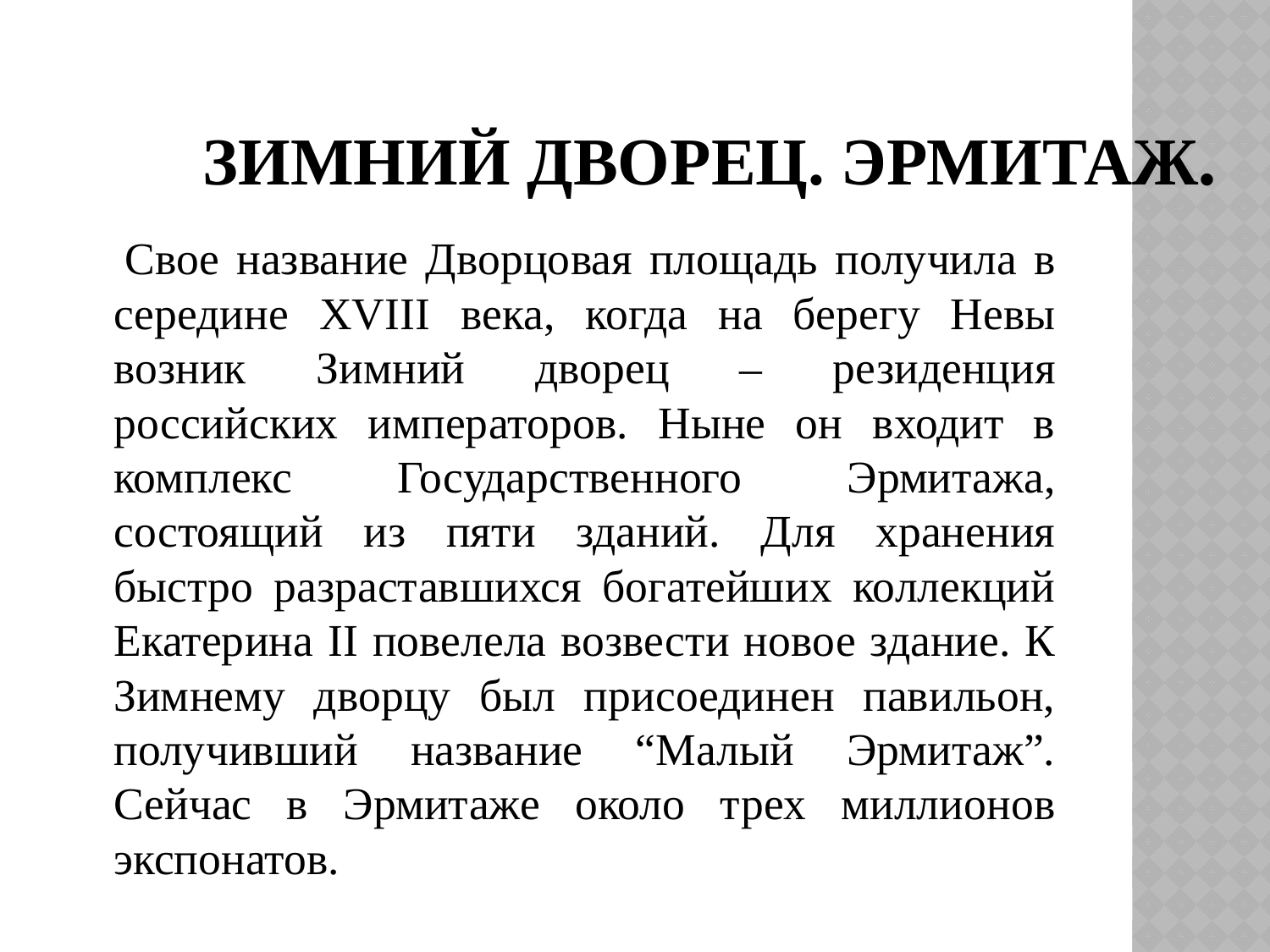

# Зимний дворец. Эрмитаж.
  		Свое название Дворцовая площадь получила в середине XVIII века, когда на берегу Невы возник Зимний дворец – резиденция российских императоров. Ныне он входит в комплекс Государственного Эрмитажа, состоящий из пяти зданий. Для хранения быстро разраставшихся богатейших коллекций Екатерина II повелела возвести новое здание. К Зимнему дворцу был присоединен павильон, получивший название “Малый Эрмитаж”. Сейчас в Эрмитаже около трех миллионов экспонатов.